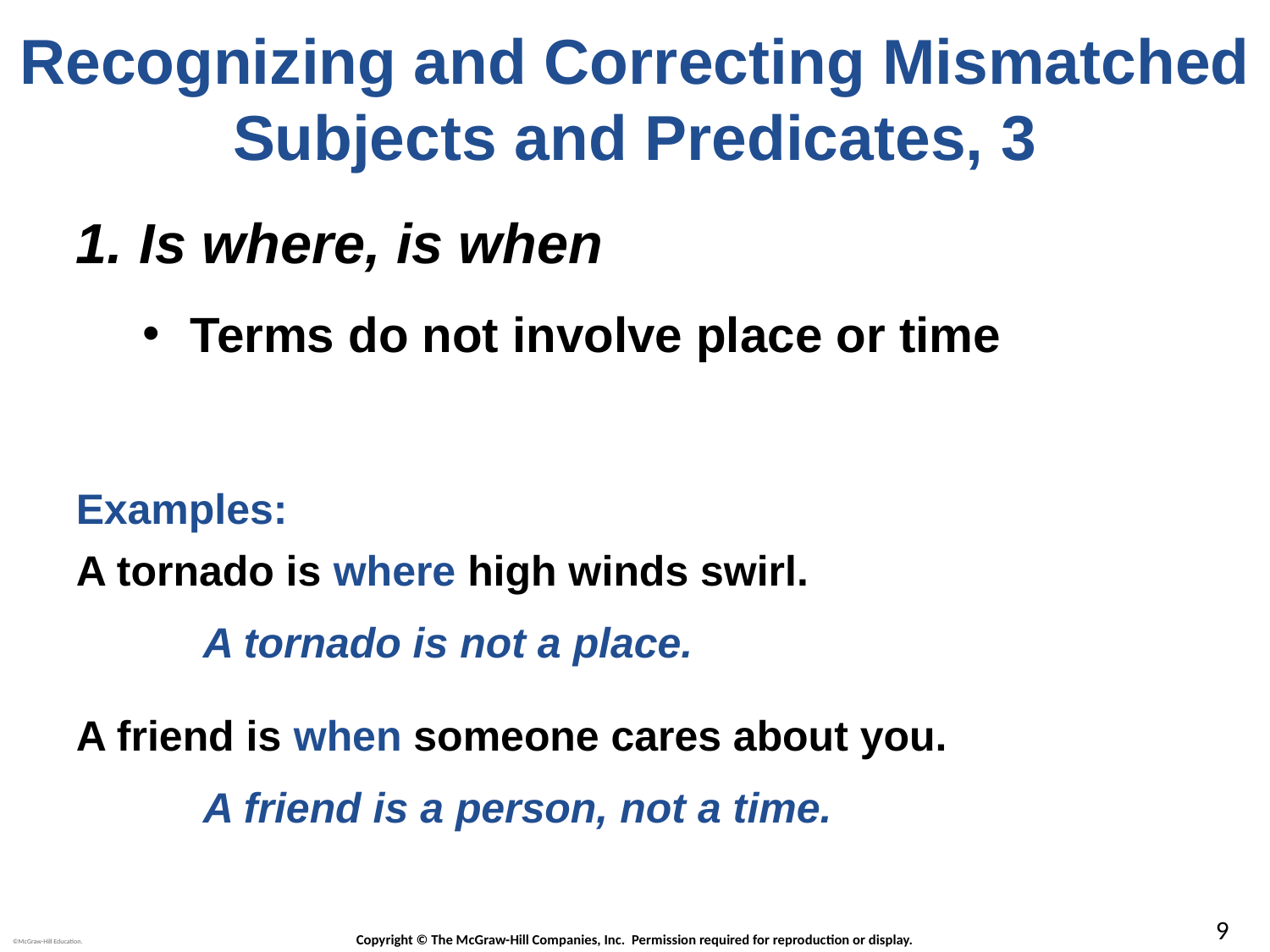

# Recognizing and Correcting Mismatched Subjects and Predicates, 3
Is where, is when
Terms do not involve place or time
Examples:
A tornado is where high winds swirl.
	A tornado is not a place.
A friend is when someone cares about you.
	A friend is a person, not a time.